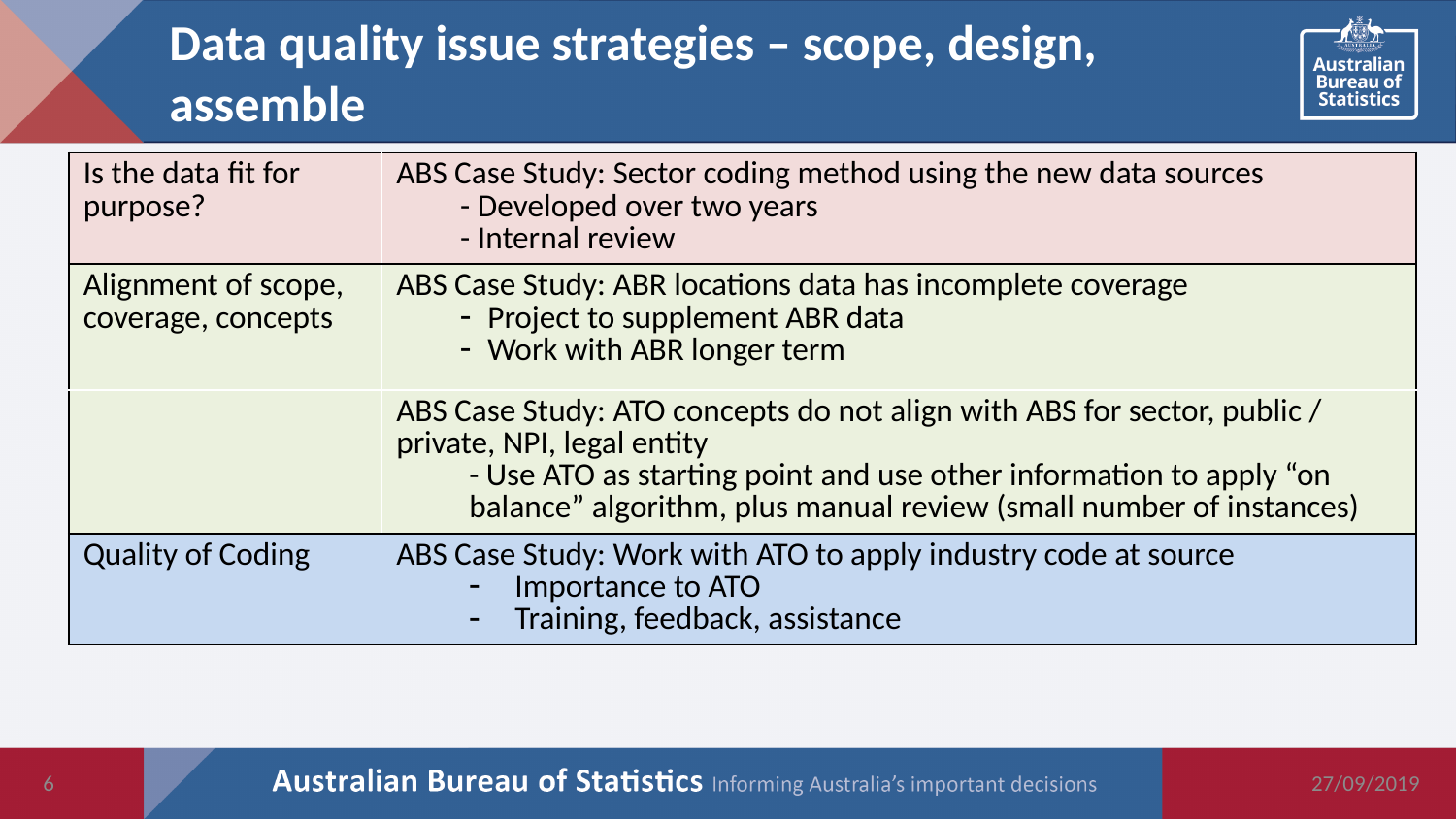

# Data quality issue strategies – scope, design, assemble
| Is the data fit for purpose? | ABS Case Study: Sector coding method using the new data sources - Developed over two years - Internal review |
| --- | --- |
| Alignment of scope, coverage, concepts | ABS Case Study: ABR locations data has incomplete coverage Project to supplement ABR data Work with ABR longer term |
|  | ABS Case Study: ATO concepts do not align with ABS for sector, public / private, NPI, legal entity - Use ATO as starting point and use other information to apply “on balance” algorithm, plus manual review (small number of instances) |
| Quality of Coding | ABS Case Study: Work with ATO to apply industry code at source Importance to ATO Training, feedback, assistance |
6
27/09/2019